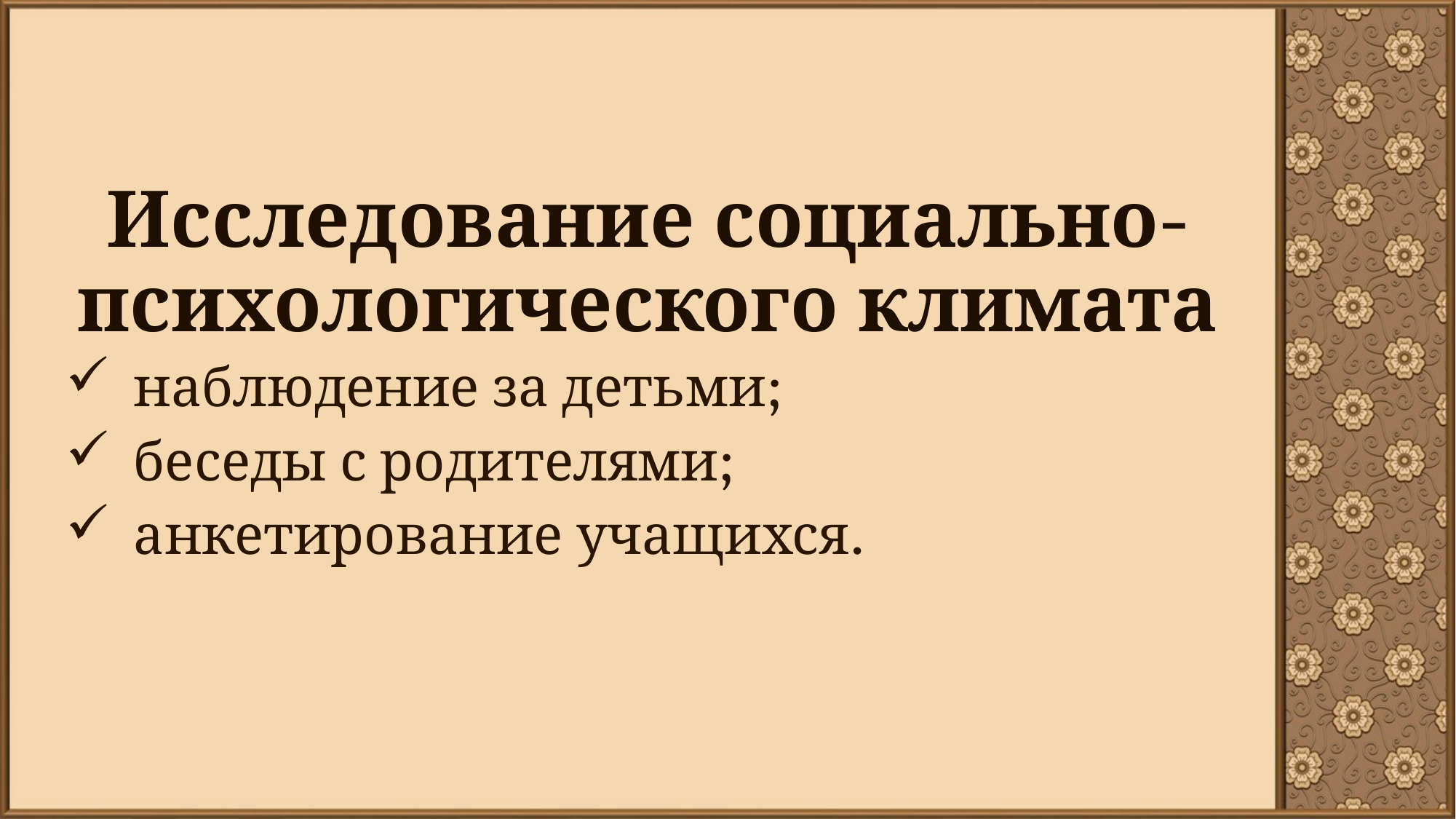

# Исследование социально-психологического климата
наблюдение за детьми;
беседы с родителями;
анкетирование учащихся.